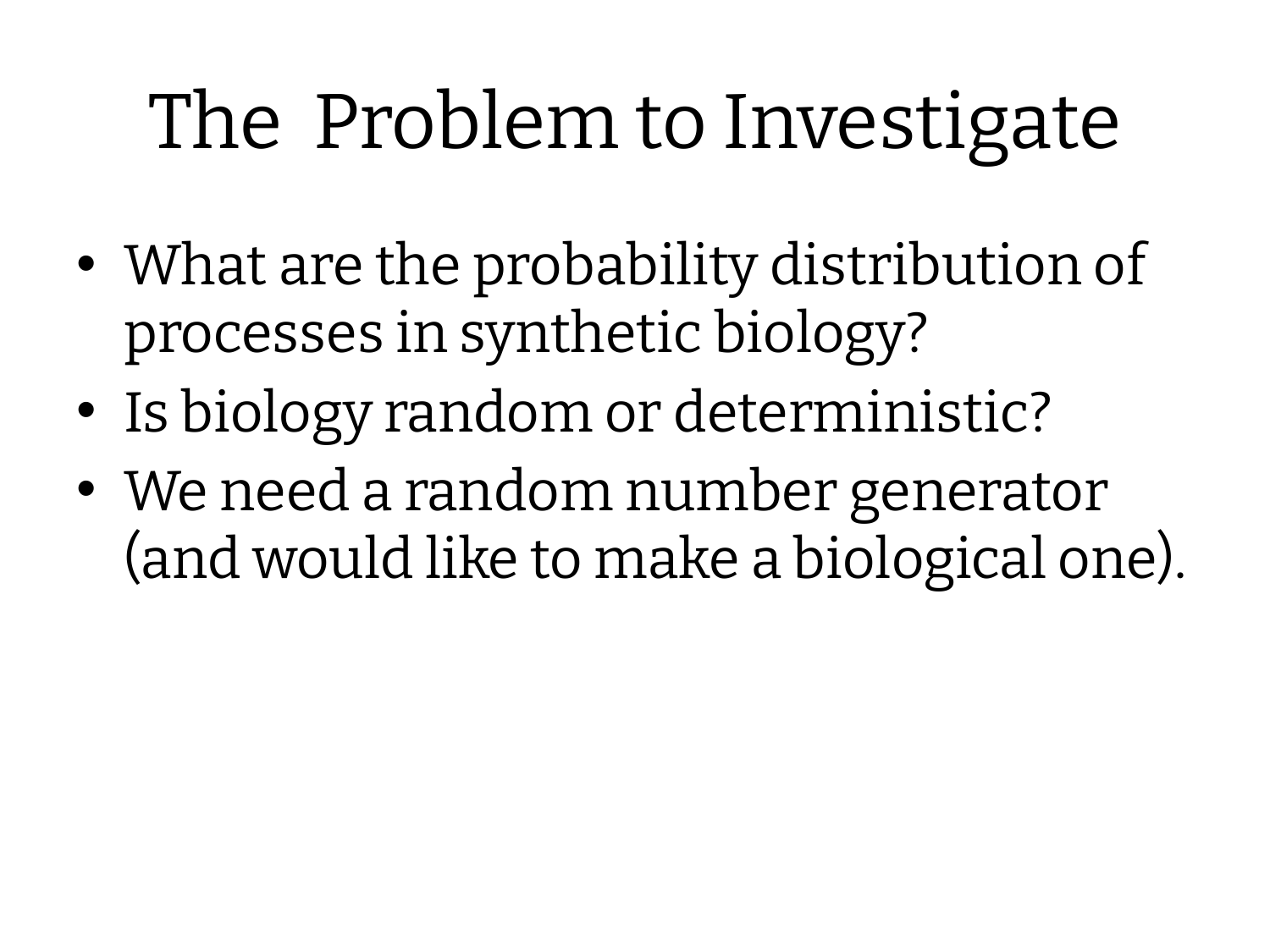

# The  Problem to Investigate
What are the probability distribution of processes in synthetic biology?
Is biology random or deterministic?
We need a random number generator (and would like to make a biological one).